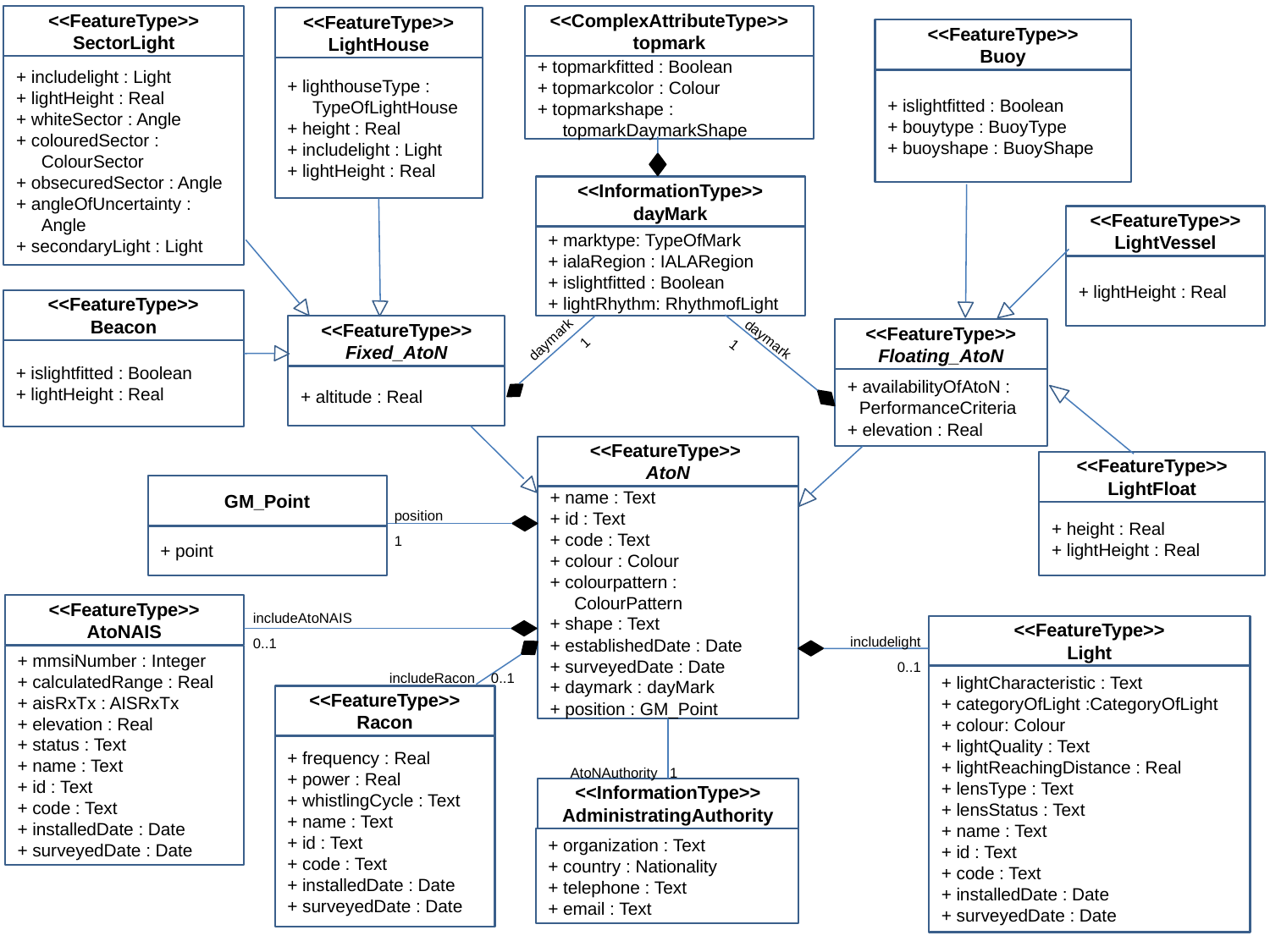

<<FeatureType>>
SectorLight
<<ComplexAttributeType>>
topmark
<<FeatureType>>
LightHouse
<<FeatureType>>
Buoy
+ includelight : Light
+ lightHeight : Real
+ whiteSector : Angle
+ colouredSector : ColourSector
+ obsecuredSector : Angle
+ angleOfUncertainty : Angle
+ secondaryLight : Light
+ topmarkfitted : Boolean
+ topmarkcolor : Colour
+ topmarkshape : topmarkDaymarkShape
+ lighthouseType : TypeOfLightHouse
+ height : Real
+ includelight : Light
+ lightHeight : Real
+ islightfitted : Boolean
+ bouytype : BuoyType
+ buoyshape : BuoyShape

<<InformationType>>
dayMark

<<FeatureType>>
LightVessel
+ marktype: TypeOfMark
+ ialaRegion : IALARegion
+ islightfitted : Boolean
+ lightRhythm: RhythmofLight

+ lightHeight : Real
<<FeatureType>>
Beacon
daymark
1
daymark
1
<<FeatureType>>
Fixed_AtoN
<<FeatureType>> Floating_AtoN

+ islightfitted : Boolean
+ lightHeight : Real
+ altitude : Real

+ availabilityOfAtoN : PerformanceCriteria
+ elevation : Real

<<FeatureType>>
AtoN

<<FeatureType>>
LightFloat
GM_Point
+ name : Text
+ id : Text
+ code : Text
+ colour : Colour
+ colourpattern : ColourPattern
+ shape : Text
+ establishedDate : Date
+ surveyedDate : Date
+ daymark : dayMark
+ position : GM_Point
position
1
+ height : Real
+ lightHeight : Real

+ point
includeAtoNAIS
0..1
<<FeatureType>>
AtoNAIS
<<FeatureType>>
Light
includelight
0..1

+ mmsiNumber : Integer
+ calculatedRange : Real
+ aisRxTx : AISRxTx
+ elevation : Real
+ status : Text
+ name : Text
+ id : Text
+ code : Text
+ installedDate : Date
+ surveyedDate : Date

includeRacon    0..1
+ lightCharacteristic : Text
+ categoryOfLight :CategoryOfLight
+ colour: Colour
+ lightQuality : Text
+ lightReachingDistance : Real
+ lensType : Text
+ lensStatus : Text
+ name : Text
+ id : Text
+ code : Text
+ installedDate : Date
+ surveyedDate : Date
<<FeatureType>>
Racon
+ frequency : Real
+ power : Real
+ whistlingCycle : Text
+ name : Text
+ id : Text
+ code : Text
+ installedDate : Date
+ surveyedDate : Date
AtoNAuthority   1
<<InformationType>>
AdministratingAuthority
+ organization : Text
+ country : Nationality
+ telephone : Text
+ email : Text